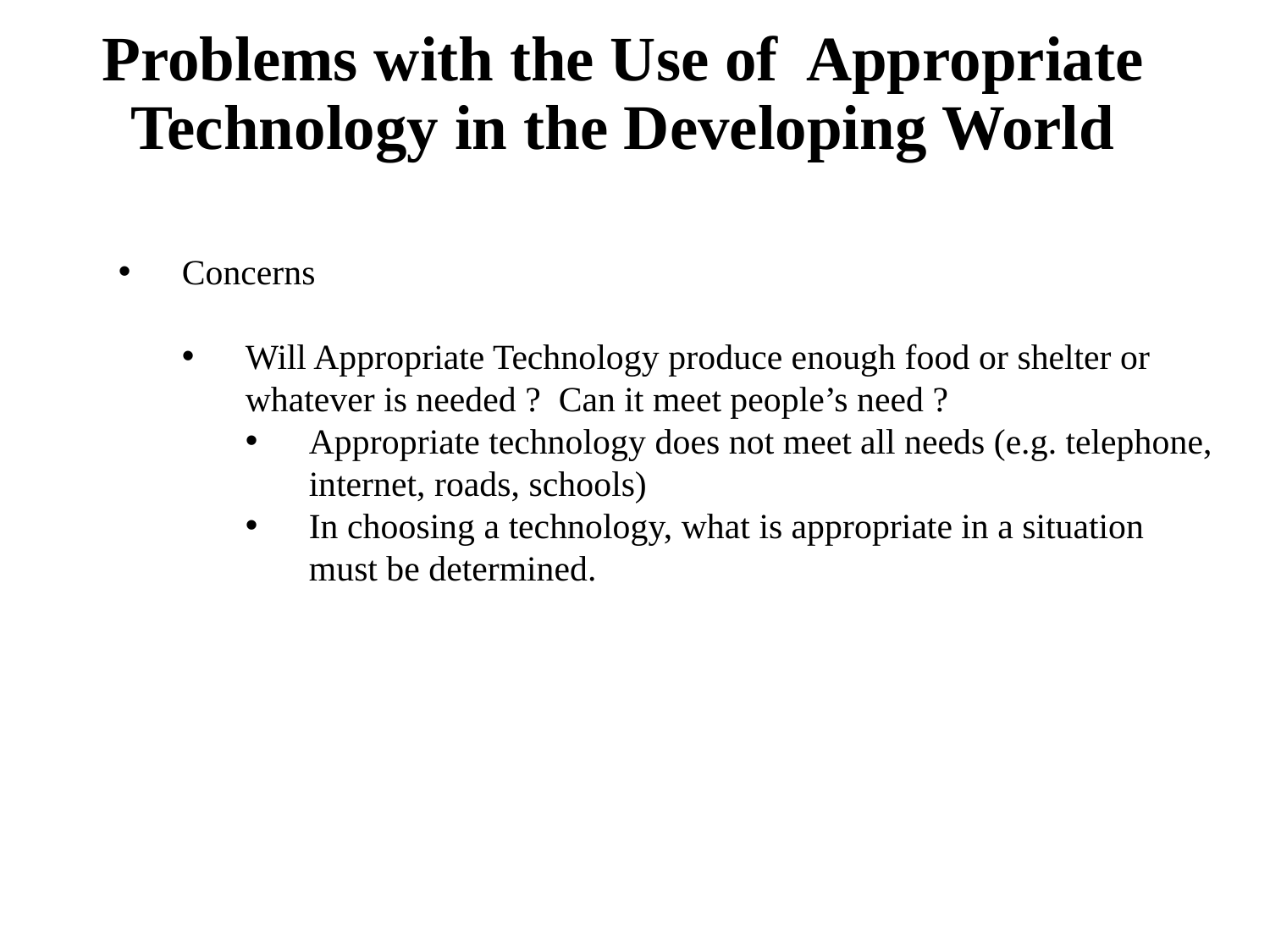

# Problems with the Use of  Appropriate Technology in the Developing World
Concerns

Will Appropriate Technology produce enough food or shelter or whatever is needed ?  Can it meet people’s need ?
Appropriate technology does not meet all needs (e.g. telephone, internet, roads, schools)
In choosing a technology, what is appropriate in a situation must be determined.